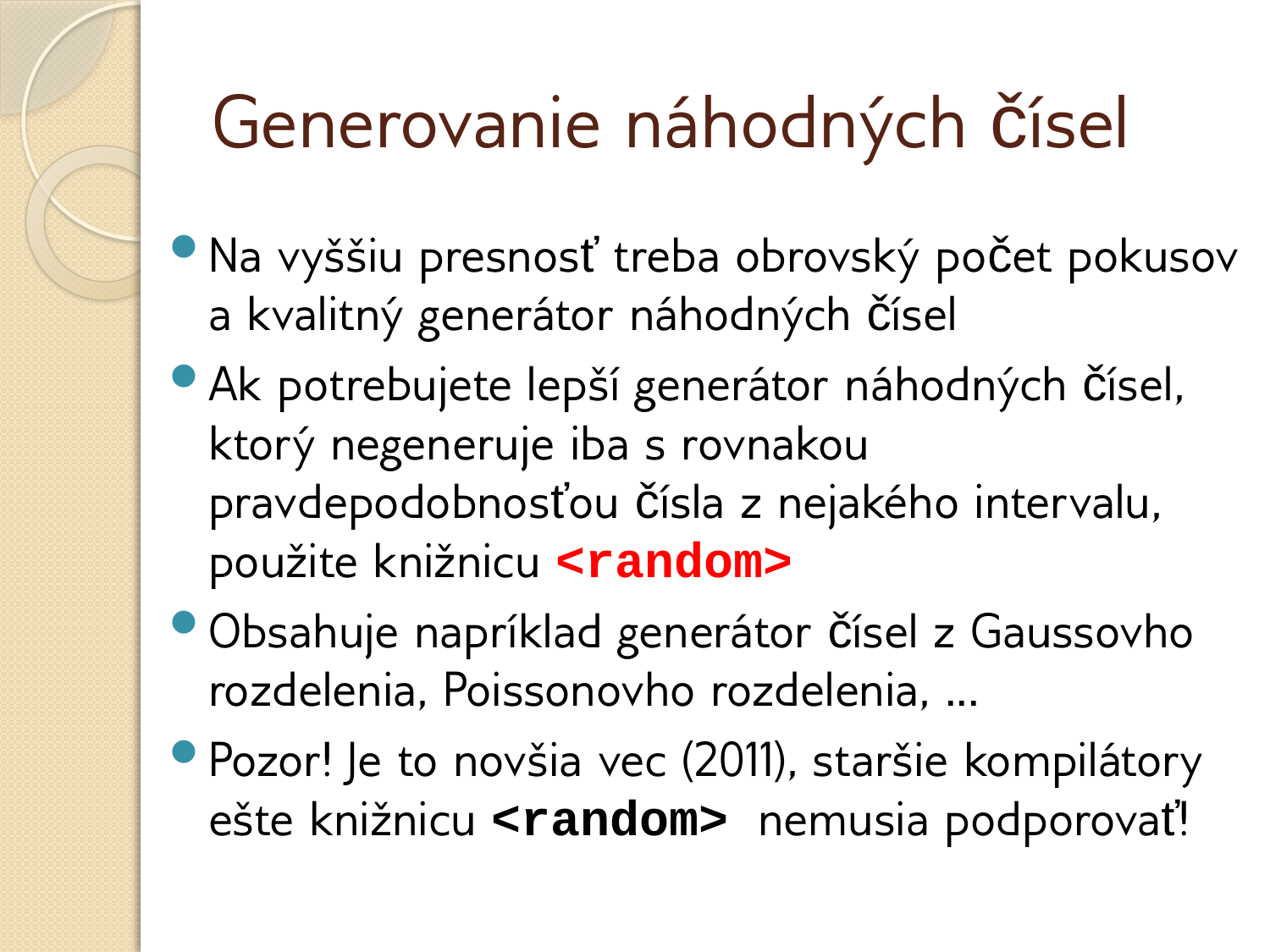

# Generovanie náhodných čísel
Na vyššiu presnosť treba obrovský počet pokusov a kvalitný generátor náhodných čísel
Ak potrebujete lepší generátor náhodných čísel, ktorý negeneruje iba s rovnakou pravdepodobnosťou čísla z nejakého intervalu, použite knižnicu <random>
Obsahuje napríklad generátor čísel z Gaussovho rozdelenia, Poissonovho rozdelenia, ...
Pozor! Je to novšia vec (2011), staršie kompilátory ešte knižnicu <random> nemusia podporovať!